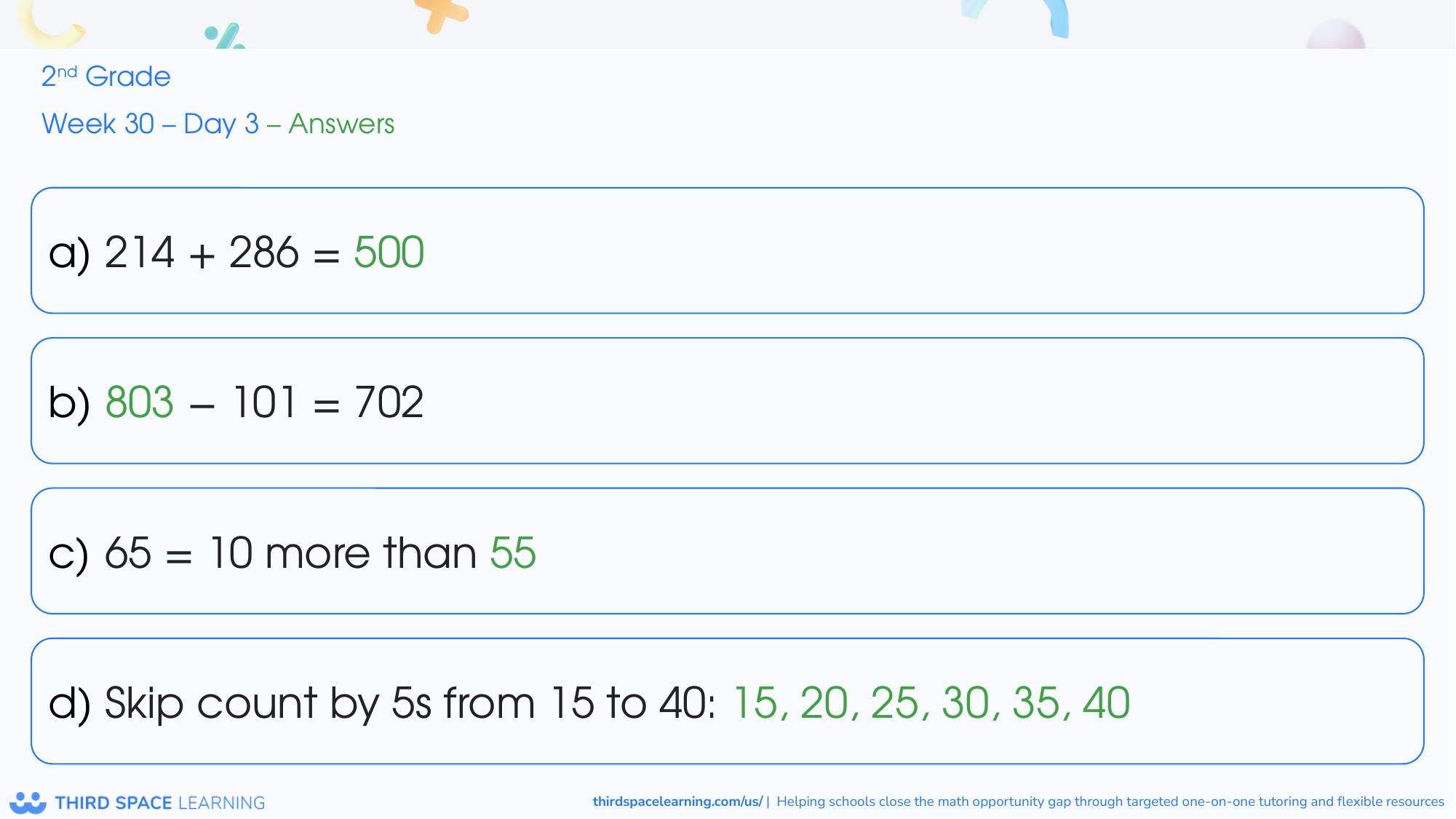

2nd Grade
Week 30 – Day 3 – Answers
214 + 286 = 500
803 − 101 = 702
65 = 10 more than 55
Skip count by 5s from 15 to 40: 15, 20, 25, 30, 35, 40